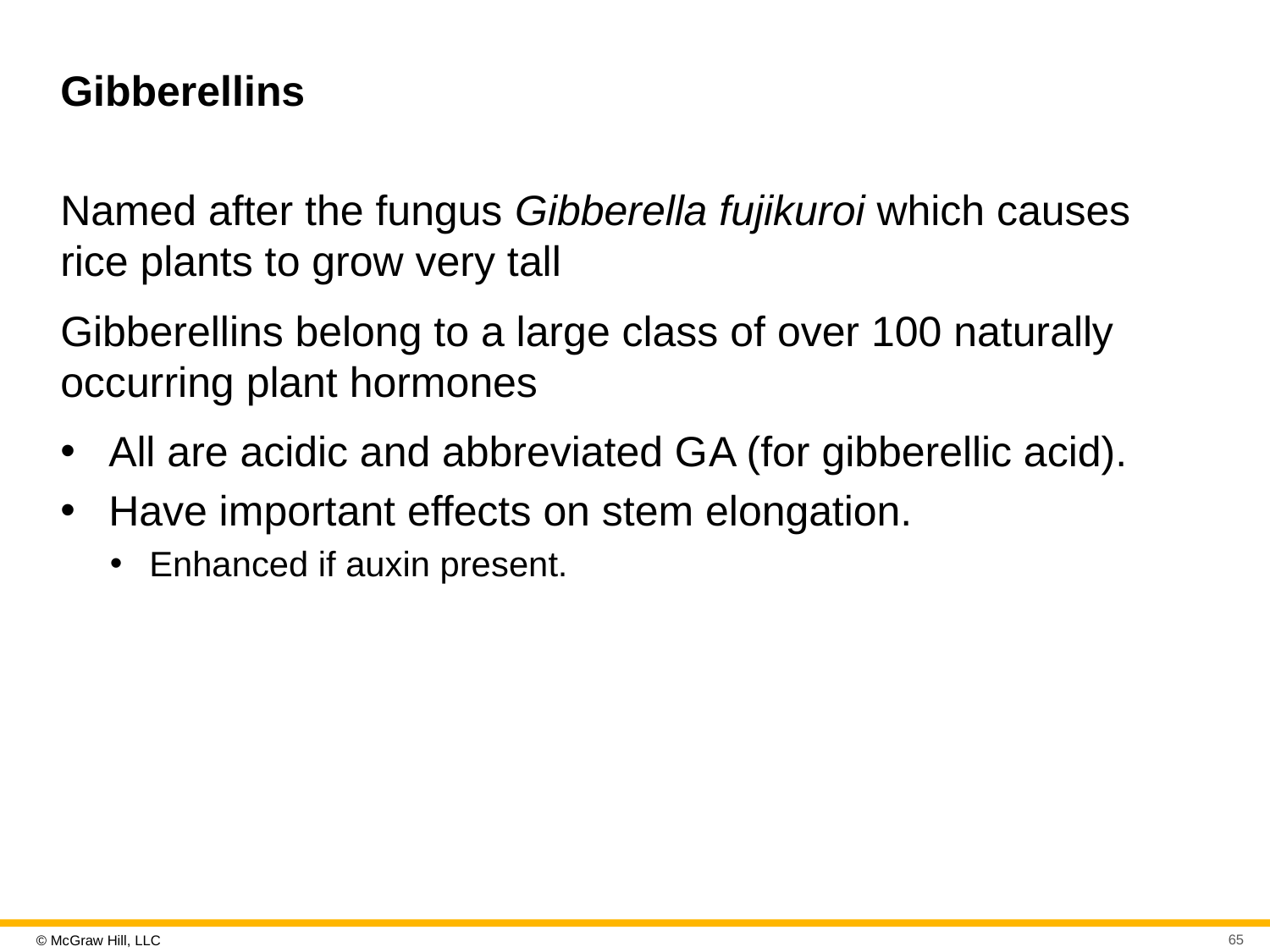

# Gibberellins
Named after the fungus Gibberella fujikuroi which causes rice plants to grow very tall
Gibberellins belong to a large class of over 100 naturally occurring plant hormones
All are acidic and abbreviated G A (for gibberellic acid).
Have important effects on stem elongation.
Enhanced if auxin present.
65